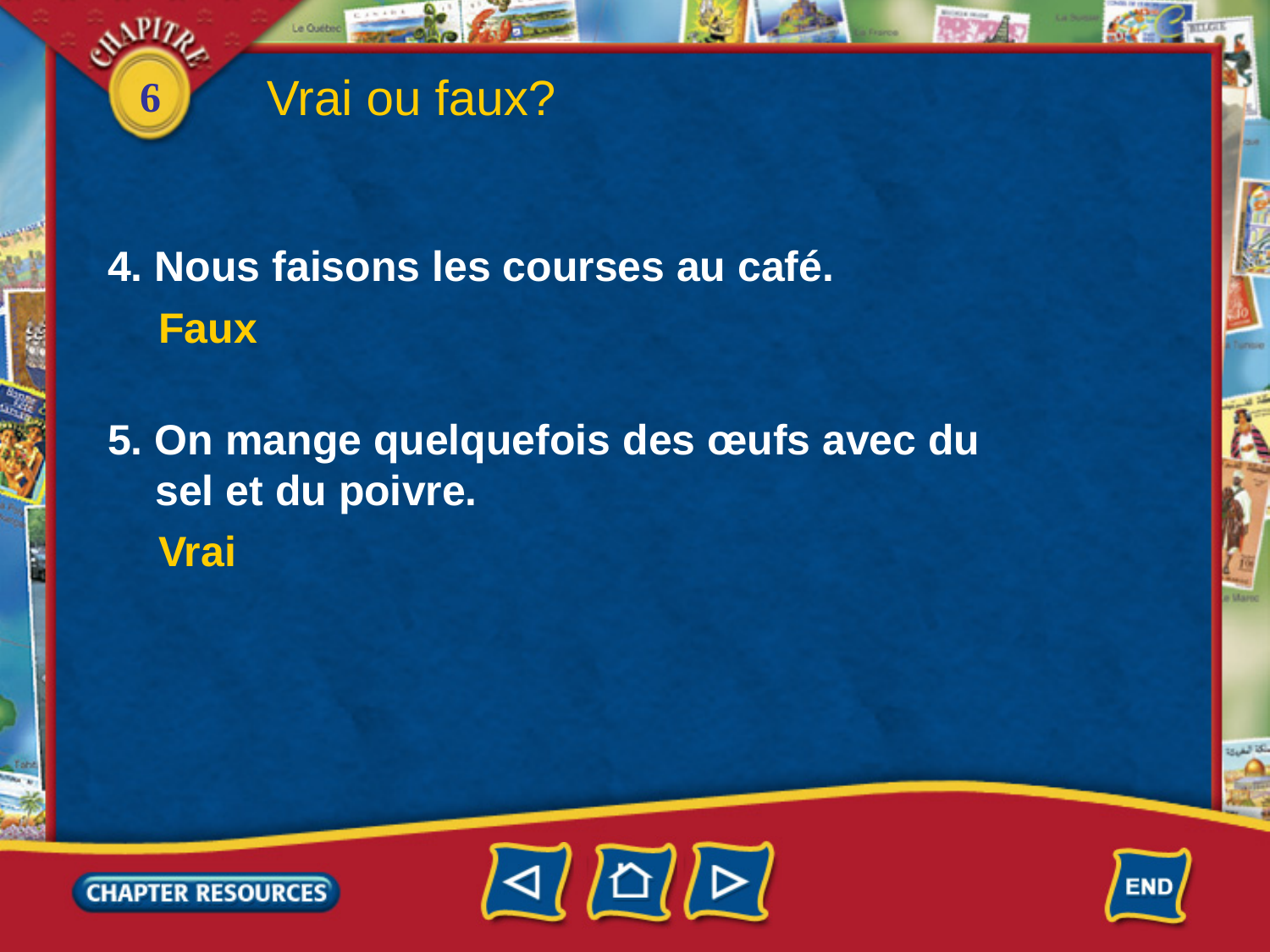

Vrai ou faux?
4. Nous faisons les courses au café.
Faux
5. On mange quelquefois des œufs avec du
    sel et du poivre.
Vrai